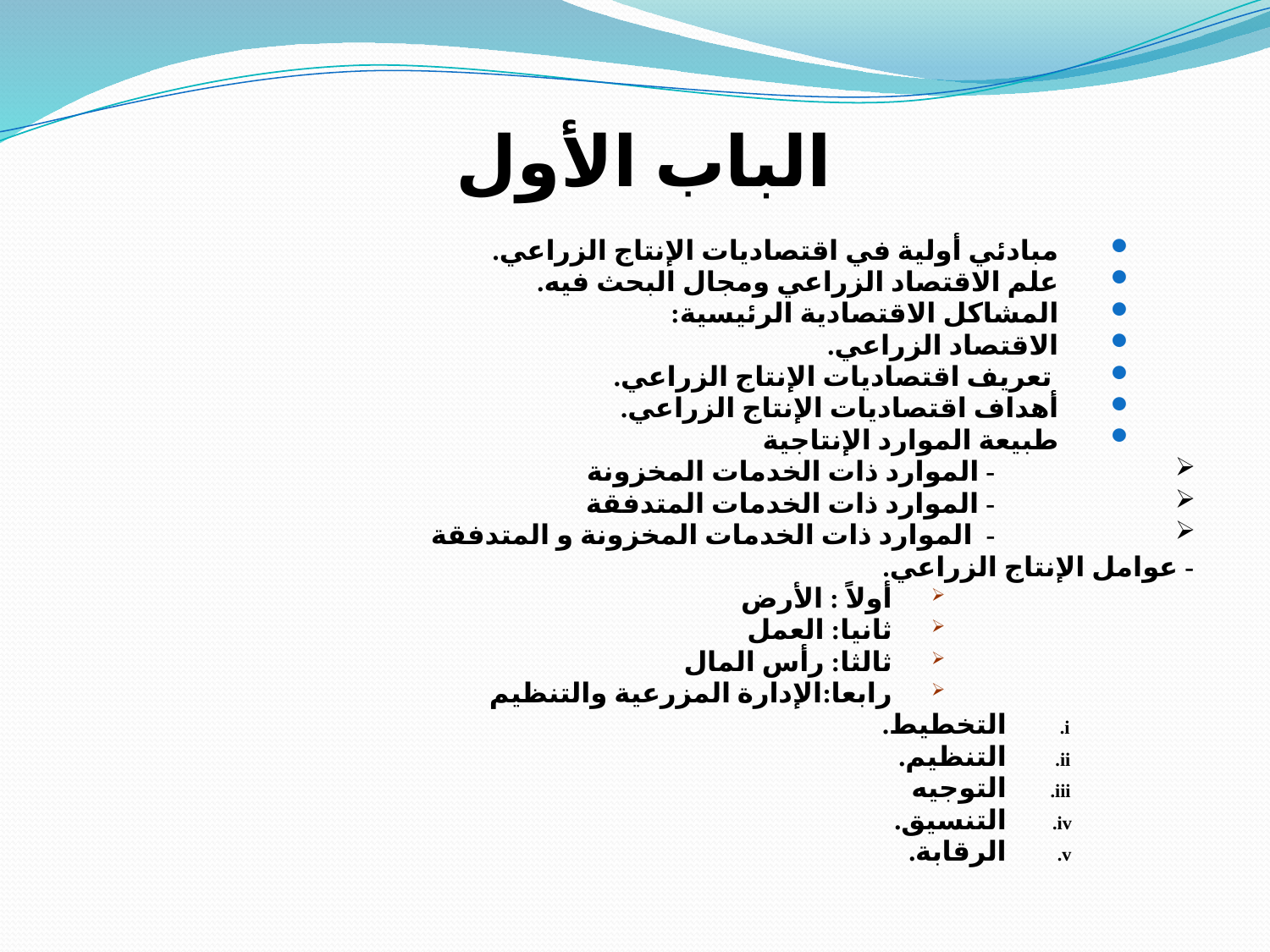

# الباب الأول
مبادئي أولية في اقتصاديات الإنتاج الزراعي.
علم الاقتصاد الزراعي ومجال البحث فيه.
المشاكل الاقتصادية الرئيسية:
الاقتصاد الزراعي.
 تعريف اقتصاديات الإنتاج الزراعي.
أهداف اقتصاديات الإنتاج الزراعي.
طبيعة الموارد الإنتاجية
		- الموارد ذات الخدمات المخزونة
		- الموارد ذات الخدمات المتدفقة
		-  الموارد ذات الخدمات المخزونة و المتدفقة
- عوامل الإنتاج الزراعي.
أولاً : الأرض
ثانيا: العمل
ثالثا: رأس المال
رابعا:الإدارة المزرعية والتنظيم
التخطيط.
التنظيم.
التوجيه
التنسيق.
الرقابة.